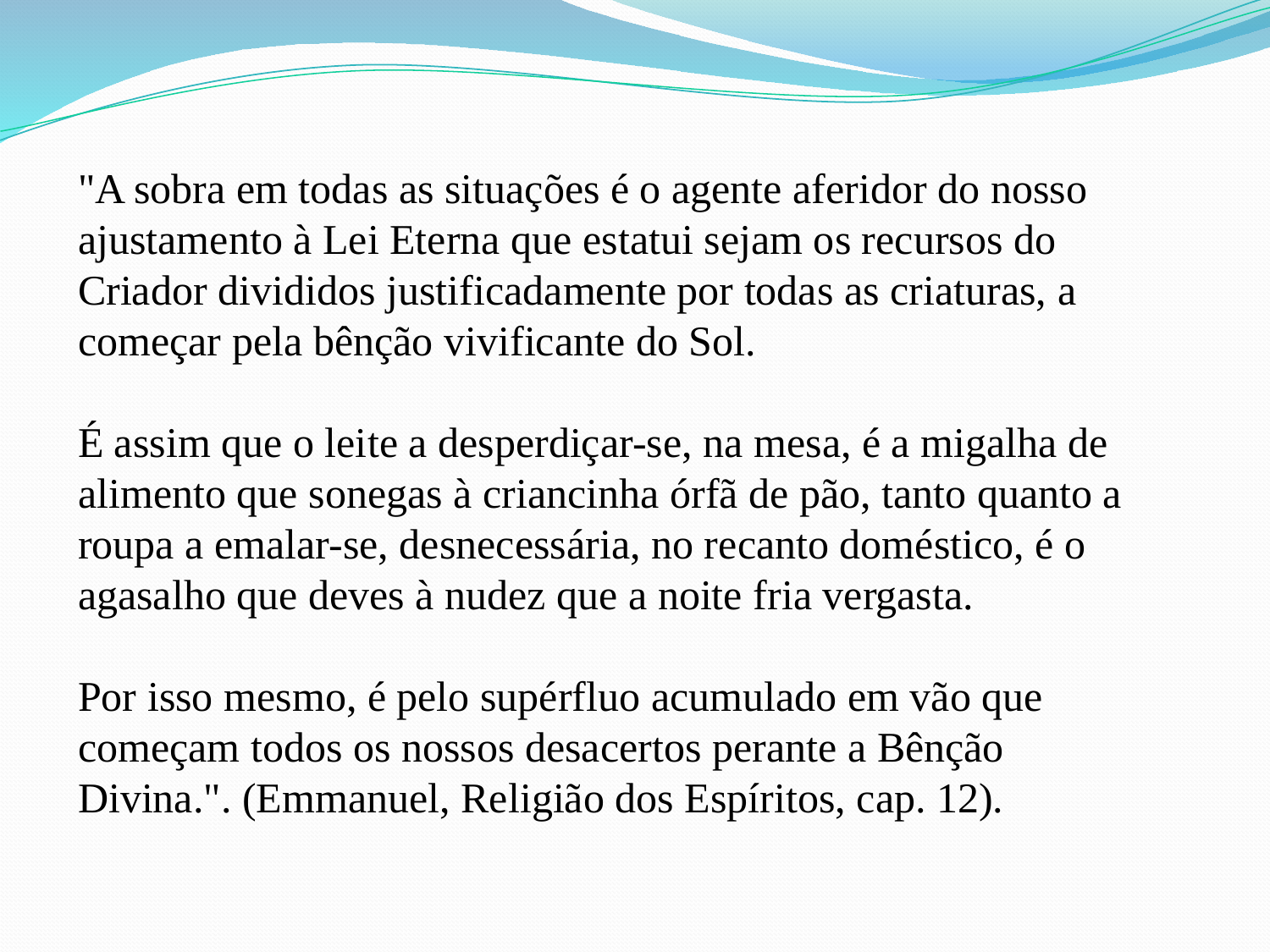

"A sobra em todas as situações é o agente aferidor do nosso ajustamento à Lei Eterna que estatui sejam os recursos do Criador divididos justificadamente por todas as criaturas, a começar pela bênção vivificante do Sol.

É assim que o leite a desperdiçar-se, na mesa, é a migalha de alimento que sonegas à criancinha órfã de pão, tanto quanto a roupa a emalar-se, desnecessária, no recanto doméstico, é o agasalho que deves à nudez que a noite fria vergasta.

Por isso mesmo, é pelo supérfluo acumulado em vão que começam todos os nossos desacertos perante a Bênção Divina.". (Emmanuel, Religião dos Espíritos, cap. 12).